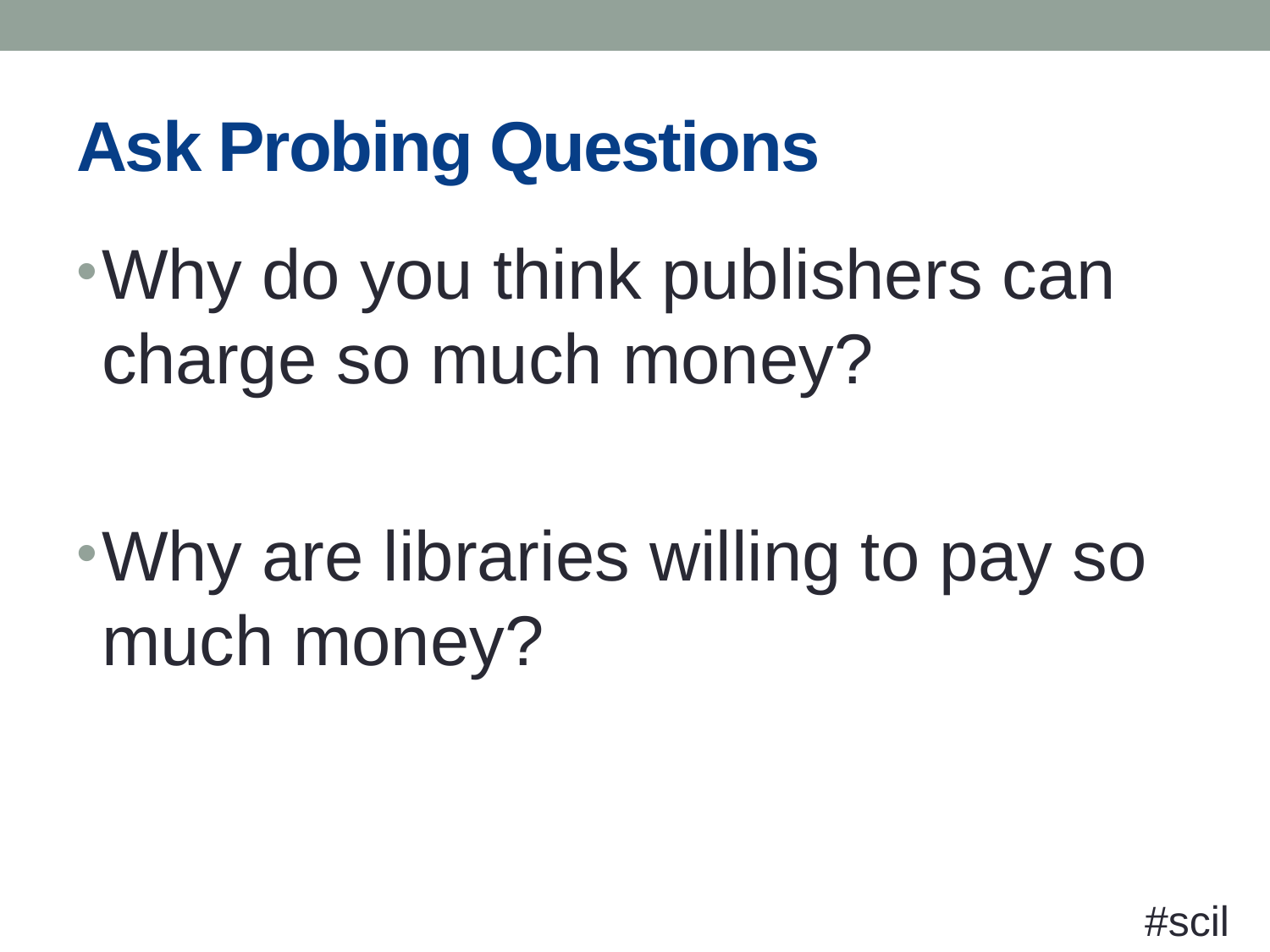

# Ask Probing Questions
Why do you think publishers can charge so much money?

Why are libraries willing to pay so much money?
#scil